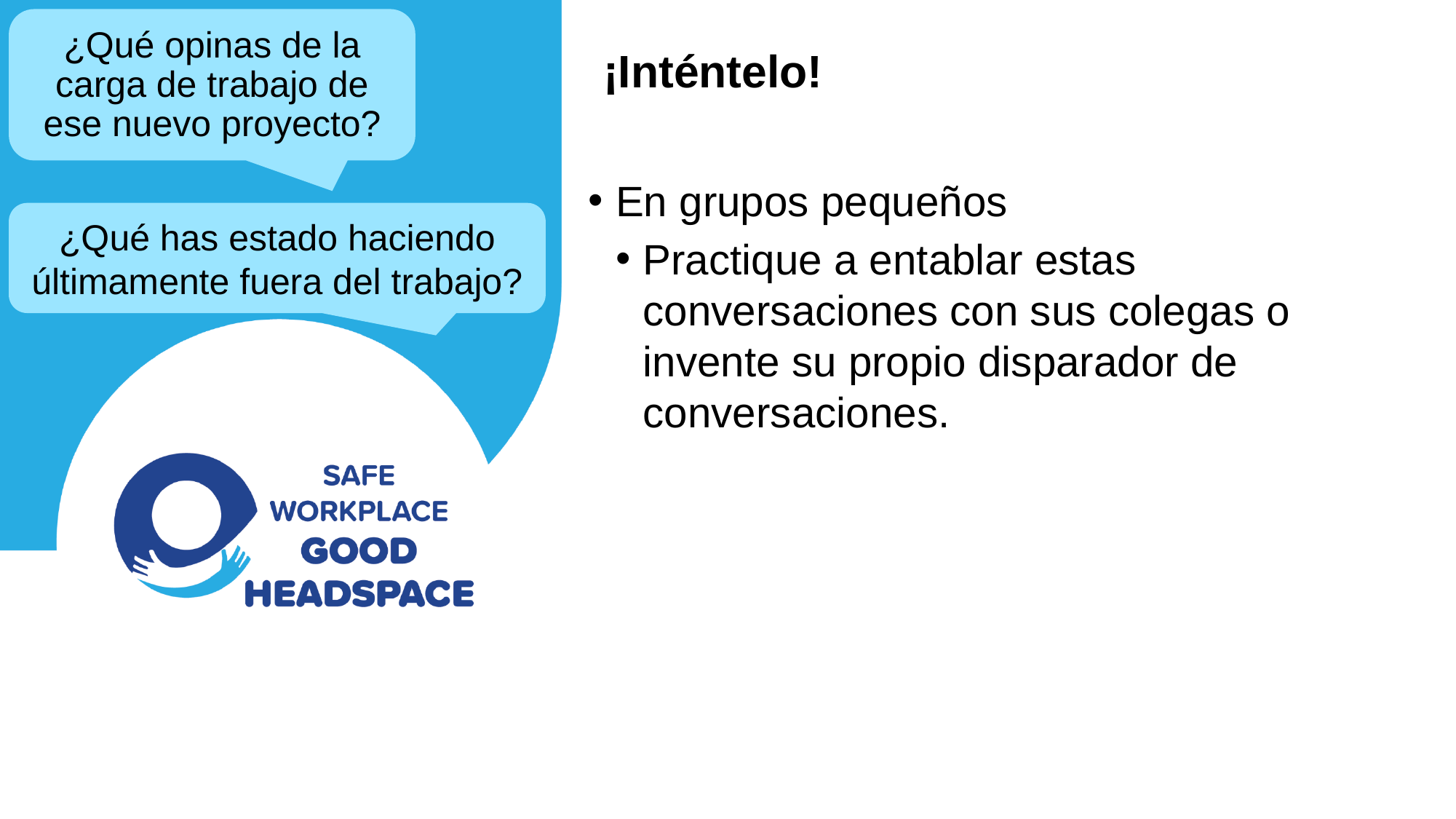

# ¡Inténtelo!
¿Qué opinas de la carga de trabajo de ese nuevo proyecto?
En grupos pequeños
Practique a entablar estas conversaciones con sus colegas o invente su propio disparador de conversaciones.

¿Qué has estado haciendo últimamente fuera del trabajo?